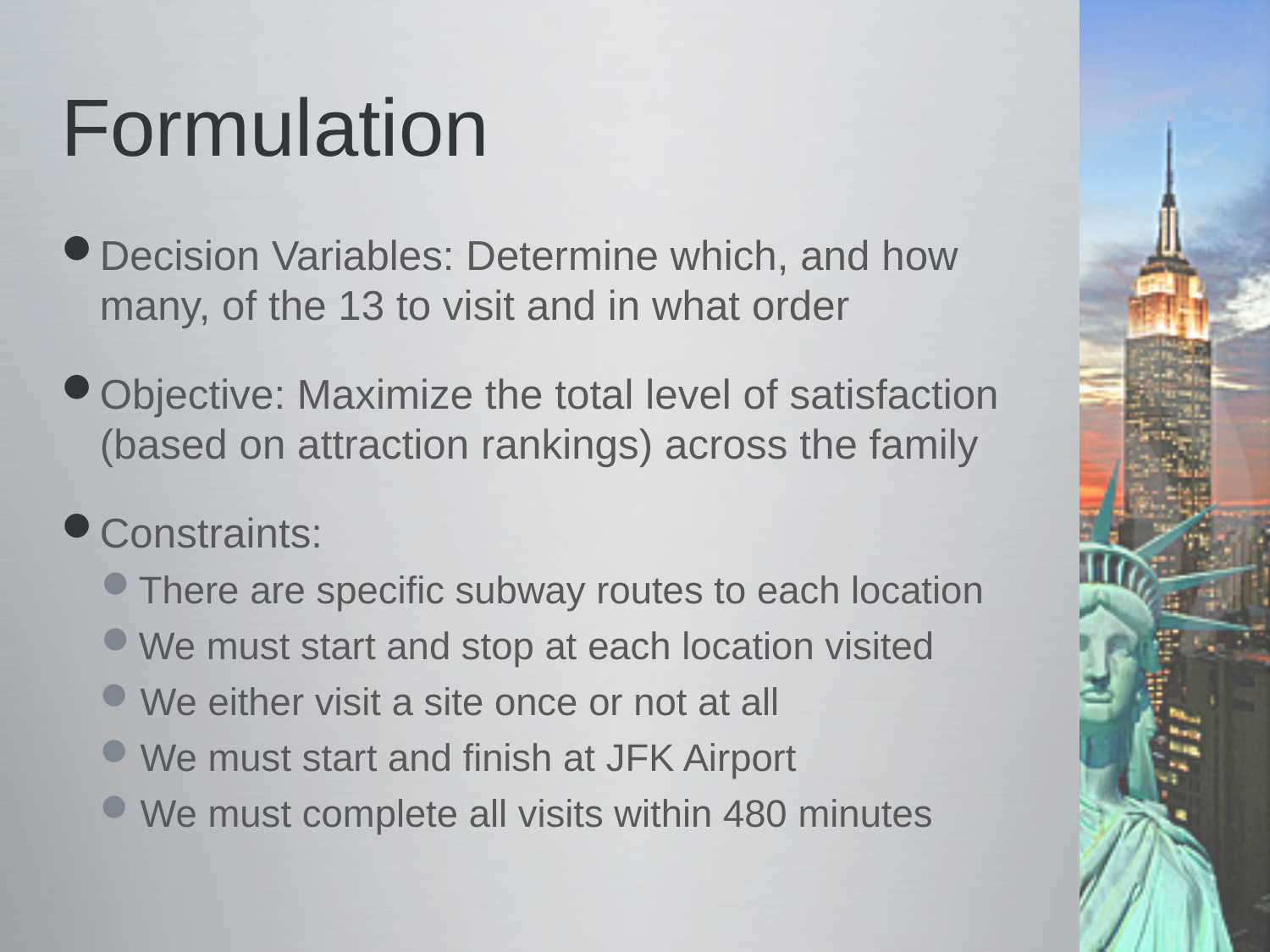

# Formulation
Decision Variables: Determine which, and how many, of the 13 to visit and in what order
Objective: Maximize the total level of satisfaction (based on attraction rankings) across the family
Constraints:
There are specific subway routes to each location
We must start and stop at each location visited
We either visit a site once or not at all
We must start and finish at JFK Airport
We must complete all visits within 480 minutes